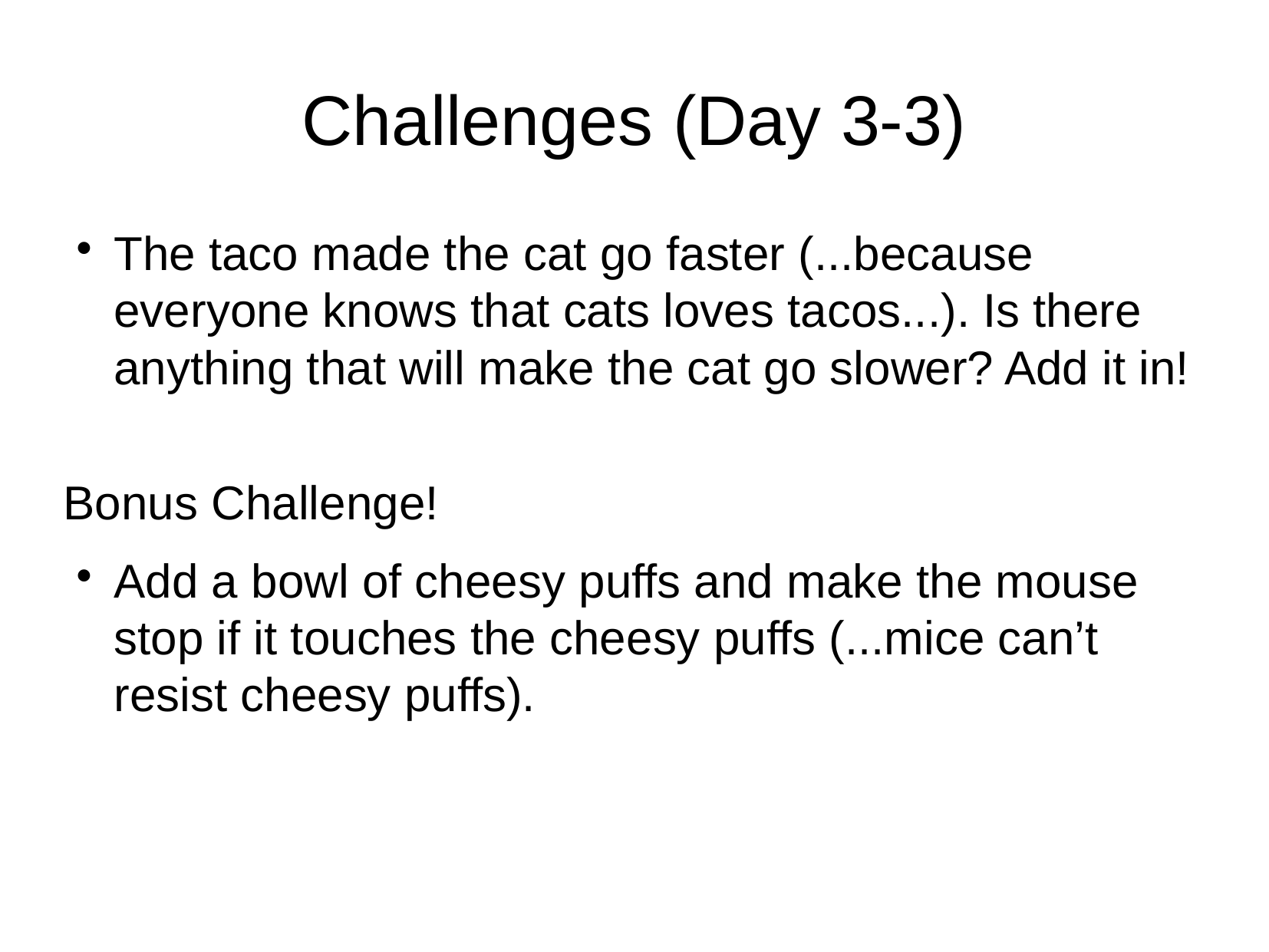

Challenges (Day 3-3)
The taco made the cat go faster (...because everyone knows that cats loves tacos...). Is there anything that will make the cat go slower? Add it in!

Bonus Challenge!
Add a bowl of cheesy puffs and make the mouse stop if it touches the cheesy puffs (...mice can’t resist cheesy puffs).